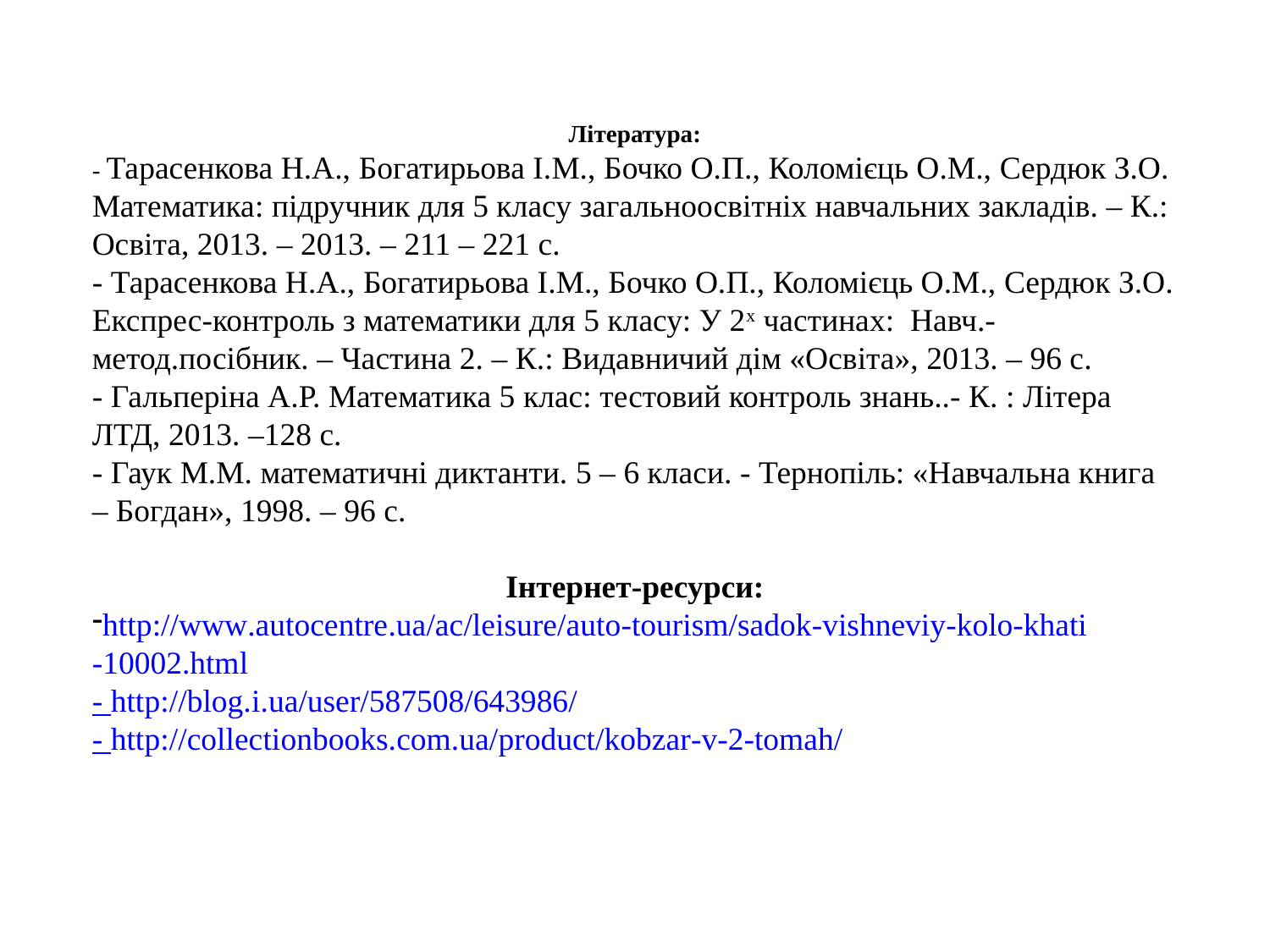

Література:
- Тарасенкова Н.А., Богатирьова І.М., Бочко О.П., Коломієць О.М., Сердюк З.О. Математика: підручник для 5 класу загальноосвітніх навчальних закладів. – К.: Освіта, 2013. – 2013. – 211 – 221 с.
- Тарасенкова Н.А., Богатирьова І.М., Бочко О.П., Коломієць О.М., Сердюк З.О. Експрес-контроль з математики для 5 класу: У 2х частинах:  Навч.- метод.посібник. – Частина 2. – К.: Видавничий дім «Освіта», 2013. – 96 с.
- Гальперіна А.Р. Математика 5 клас: тестовий контроль знань..- К. : Літера ЛТД, 2013. –128 с.
- Гаук М.М. математичні диктанти. 5 – 6 класи. - Тернопіль: «Навчальна книга – Богдан», 1998. – 96 с.

Інтернет-ресурси:
http://www.autocentre.ua/ac/leisure/auto-tourism/sadok-vishneviy-kolo-khati-10002.html
- http://blog.i.ua/user/587508/643986/
- http://collectionbooks.com.ua/product/kobzar-v-2-tomah/